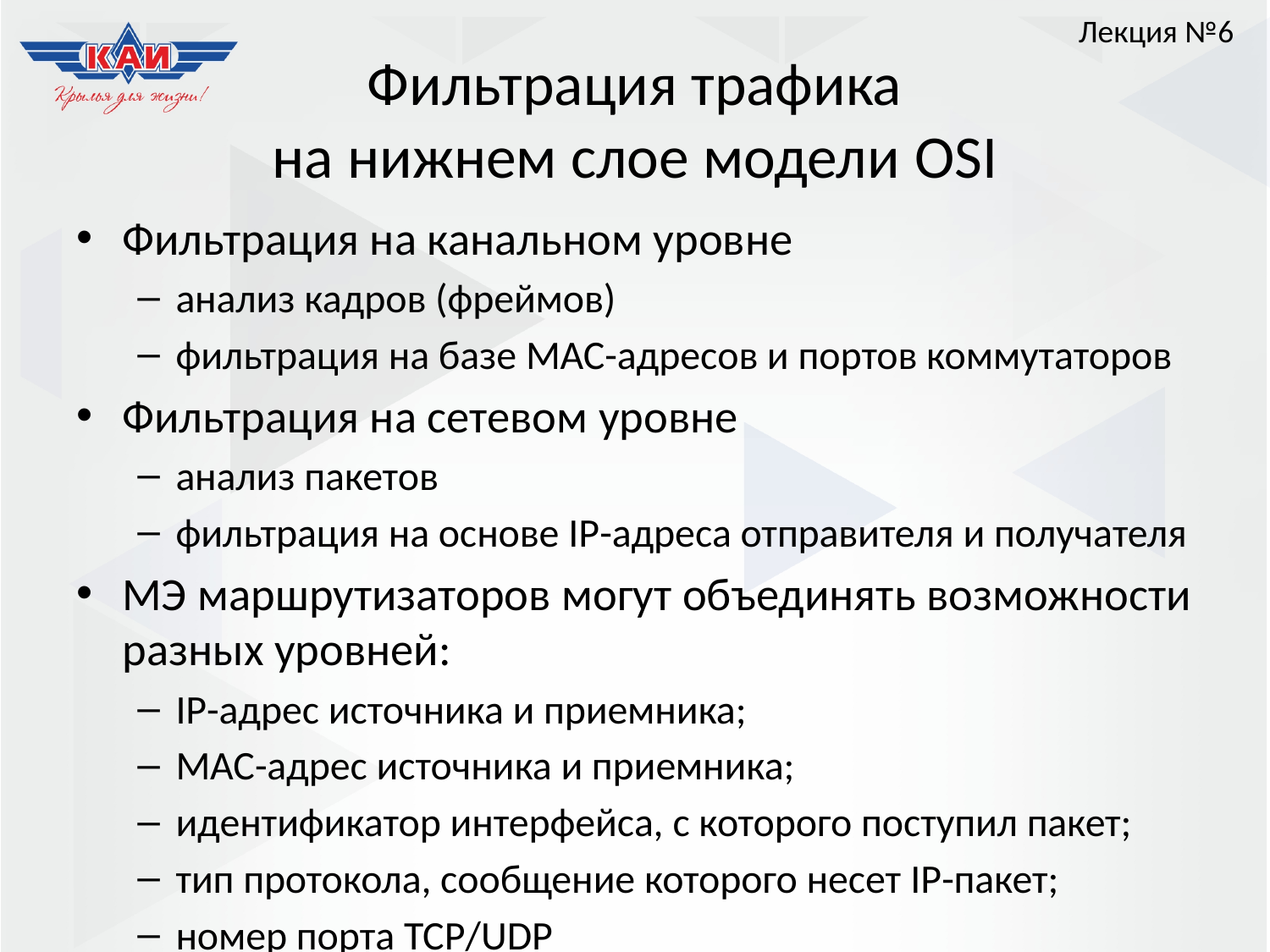

Лекция №6
# Фильтрация трафика на нижнем слое модели OSI
Фильтрация на канальном уровне
анализ кадров (фреймов)
фильтрация на базе MAC-адресов и портов коммутаторов
Фильтрация на сетевом уровне
анализ пакетов
фильтрация на основе IP-адреса отправителя и получателя
МЭ маршрутизаторов могут объединять возможности разных уровней:
IP-адрес источника и приемника;
MAC-адрес источника и приемника;
идентификатор интерфейса, с которого поступил пакет;
тип протокола, сообщение которого несет IP-пакет;
номер порта TCP/UDP